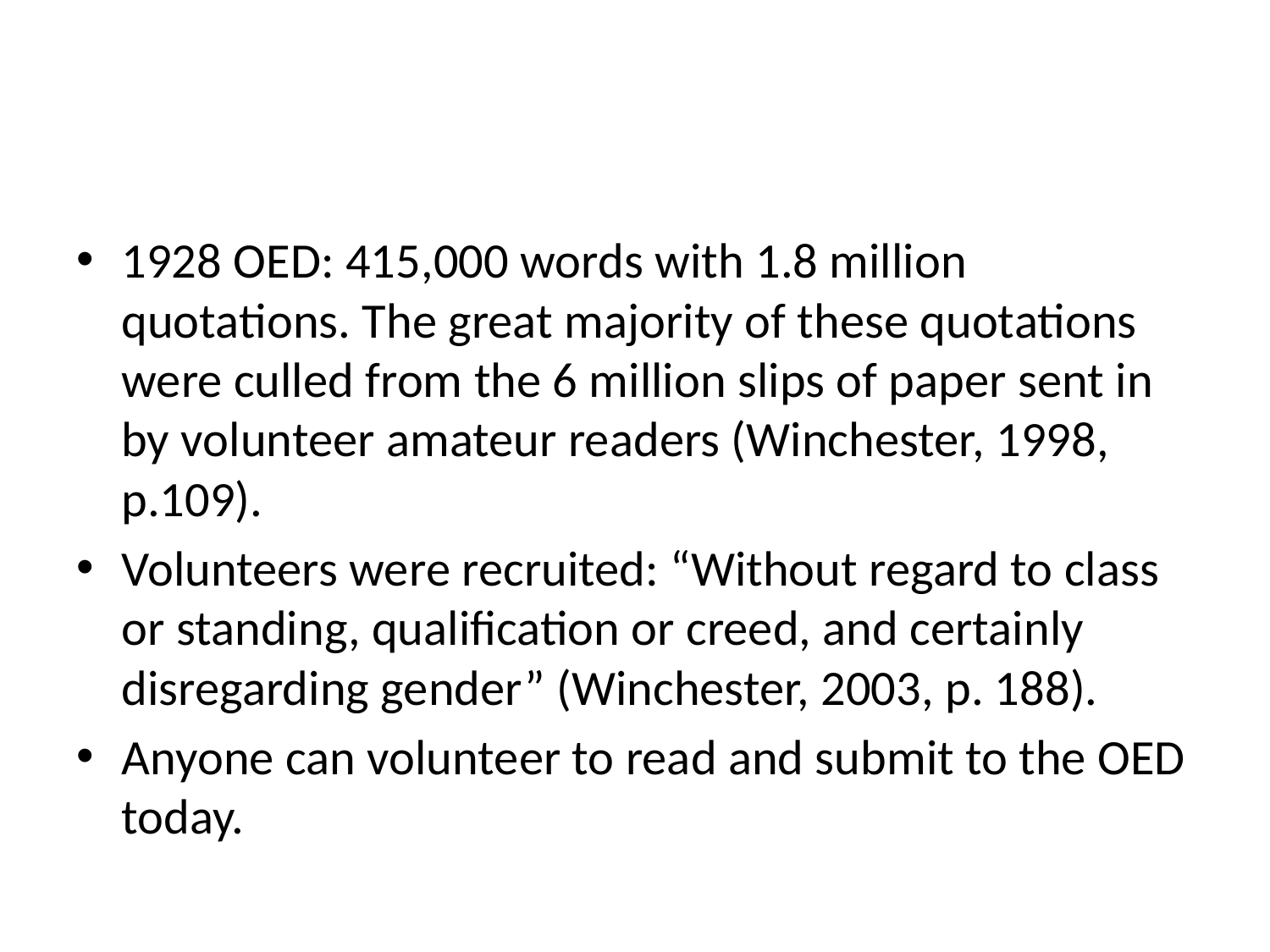

#
1928 OED: 415,000 words with 1.8 million quotations. The great majority of these quotations were culled from the 6 million slips of paper sent in by volunteer amateur readers (Winchester, 1998, p.109).
Volunteers were recruited: “Without regard to class or standing, qualification or creed, and certainly disregarding gender” (Winchester, 2003, p. 188).
Anyone can volunteer to read and submit to the OED today.